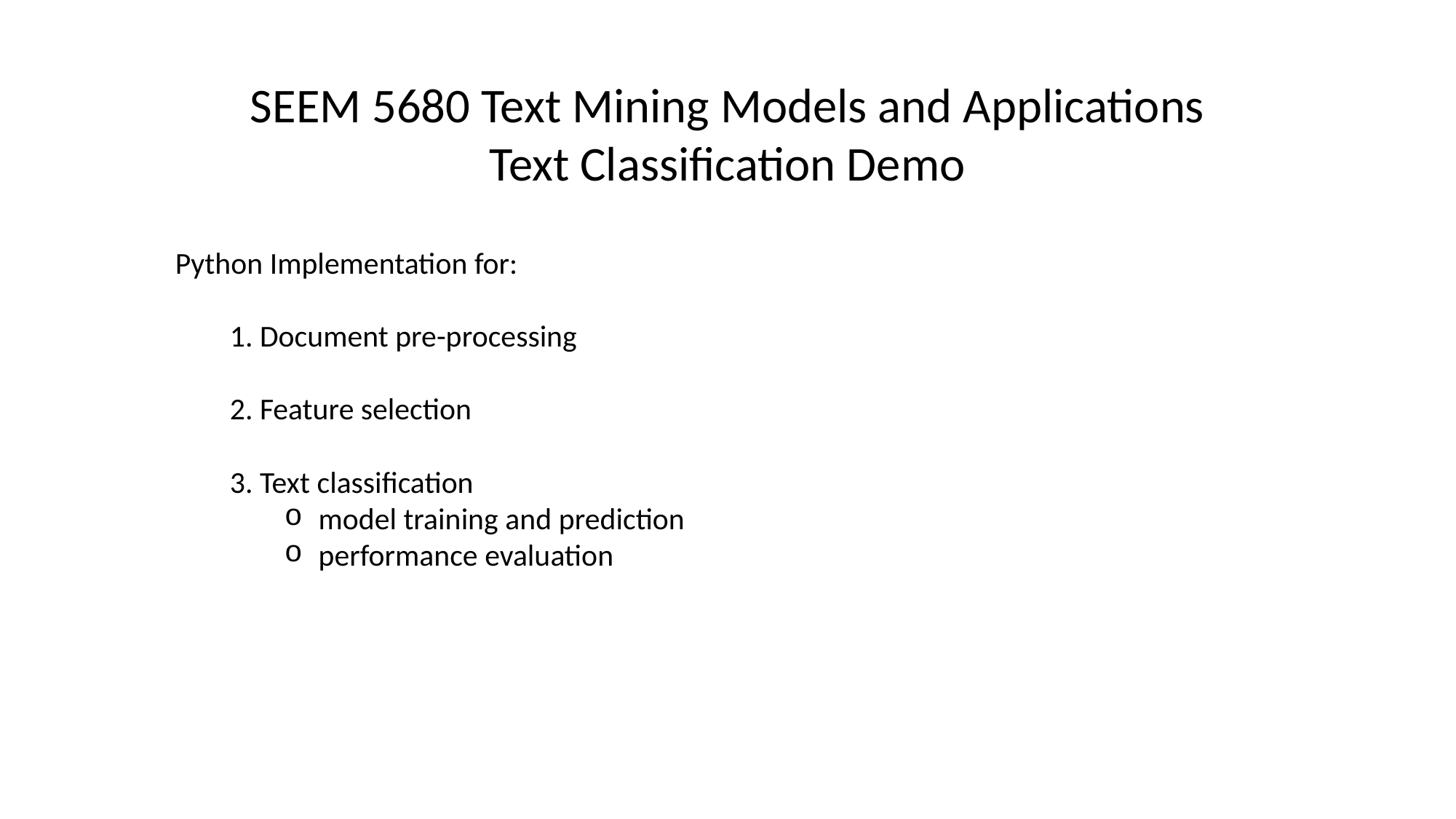

SEEM 5680 Text Mining Models and Applications
Text Classification Demo
Python Implementation for:

1. Document pre-processing

2. Feature selection

3. Text classification
model training and prediction
performance evaluation